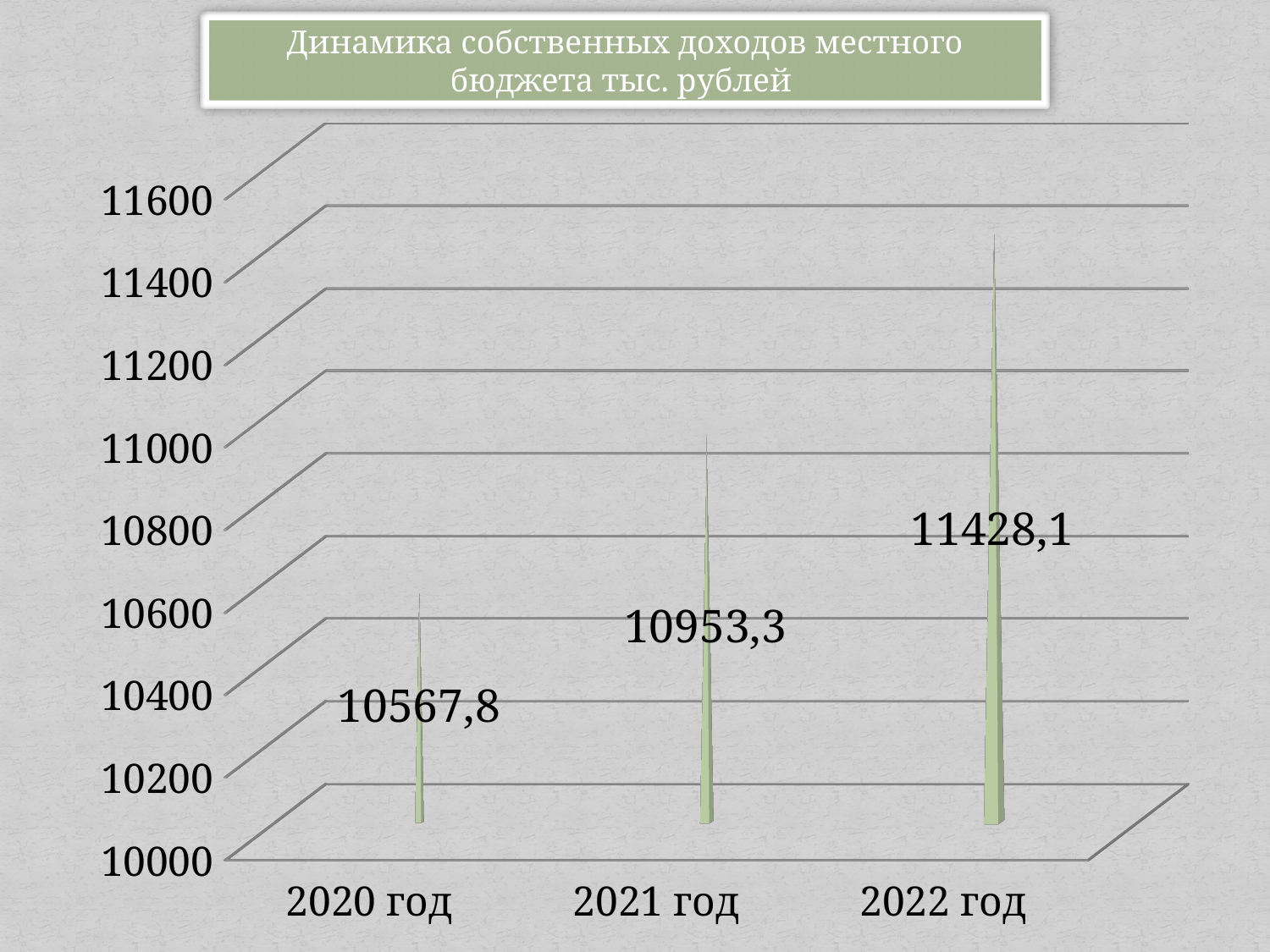

Динамика собственных доходов местного бюджета тыс. рублей

[unsupported chart]